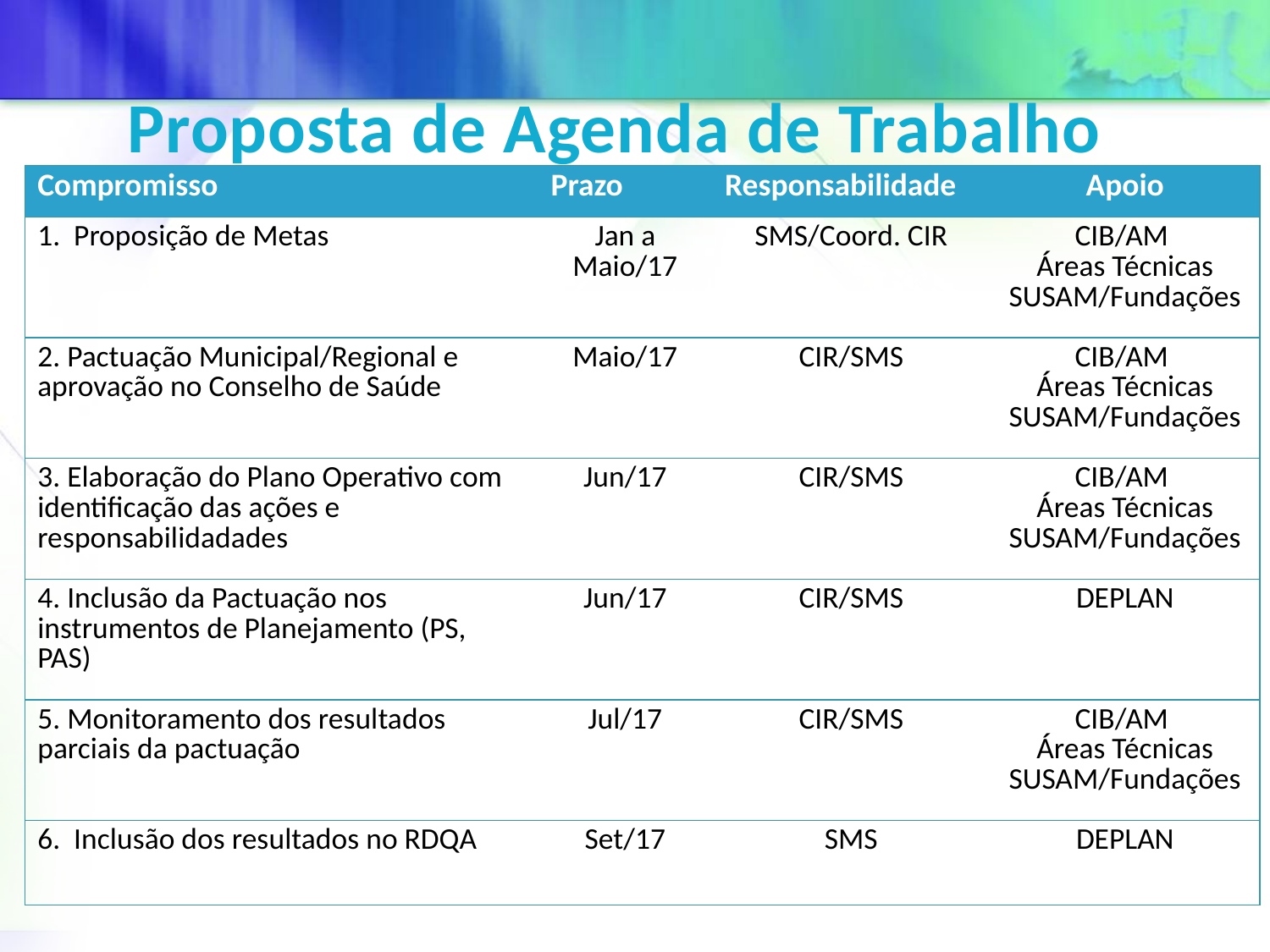

Proposta de Agenda de Trabalho
| Compromisso | Prazo | Responsabilidade | Apoio |
| --- | --- | --- | --- |
| 1. Proposição de Metas | Jan a Maio/17 | SMS/Coord. CIR | CIB/AM Áreas Técnicas SUSAM/Fundações |
| 2. Pactuação Municipal/Regional e aprovação no Conselho de Saúde | Maio/17 | CIR/SMS | CIB/AM Áreas Técnicas SUSAM/Fundações |
| 3. Elaboração do Plano Operativo com identificação das ações e responsabilidadades | Jun/17 | CIR/SMS | CIB/AM Áreas Técnicas SUSAM/Fundações |
| 4. Inclusão da Pactuação nos instrumentos de Planejamento (PS, PAS) | Jun/17 | CIR/SMS | DEPLAN |
| 5. Monitoramento dos resultados parciais da pactuação | Jul/17 | CIR/SMS | CIB/AM Áreas Técnicas SUSAM/Fundações |
| 6. Inclusão dos resultados no RDQA | Set/17 | SMS | DEPLAN |